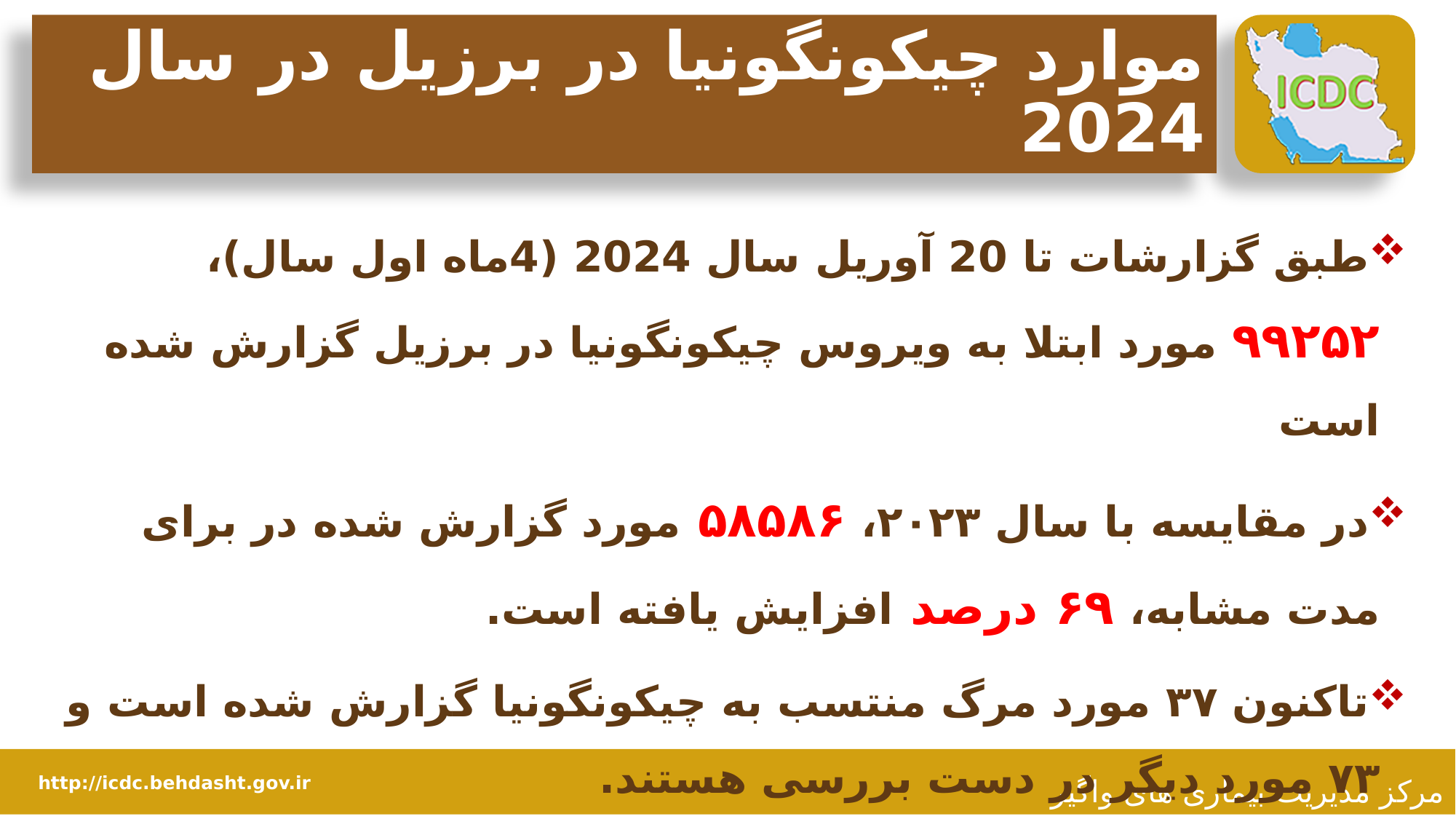

# موارد چیکونگونیا در برزیل در سال 2024
طبق گزارشات تا 20 آوریل سال 2024 (4ماه اول سال)، ۹۹۲۵۲ مورد ابتلا به ویروس چیکونگونیا در برزیل گزارش شده است
در مقایسه با سال ۲۰۲۳، ۵۸۵۸۶ مورد گزارش شده در برای مدت مشابه، ۶۹ درصد افزایش یافته است.
تاکنون ۳۷ مورد مرگ منتسب به چیکونگونیا گزارش شده است و ۷۳ مورد دیگر در دست بررسی هستند.